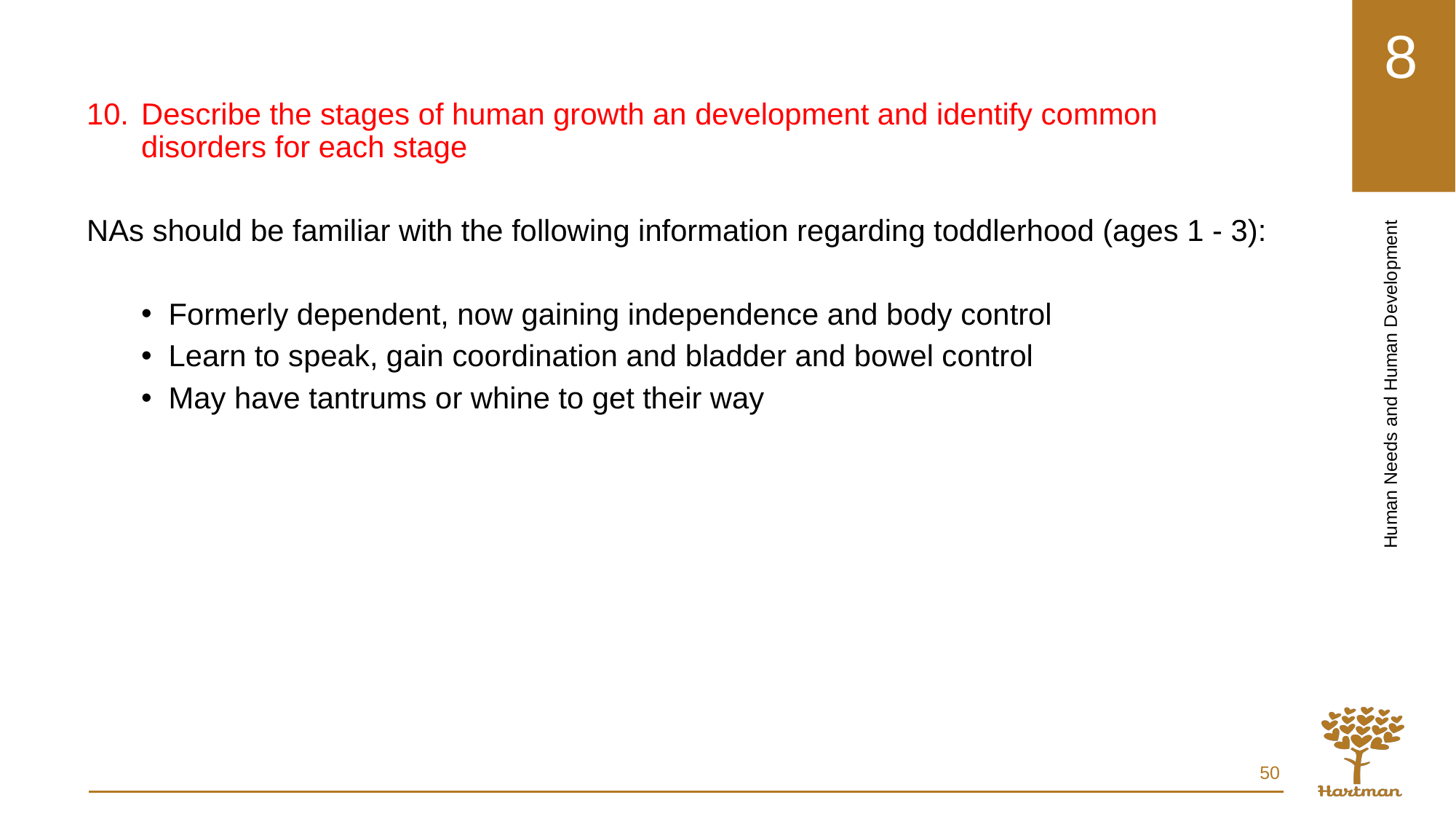

Describe the stages of human growth an development and identify common disorders for each stage

NAs should be familiar with the following information regarding toddlerhood (ages 1 - 3):

Formerly dependent, now gaining independence and body control
Learn to speak, gain coordination and bladder and bowel control
May have tantrums or whine to get their way

50